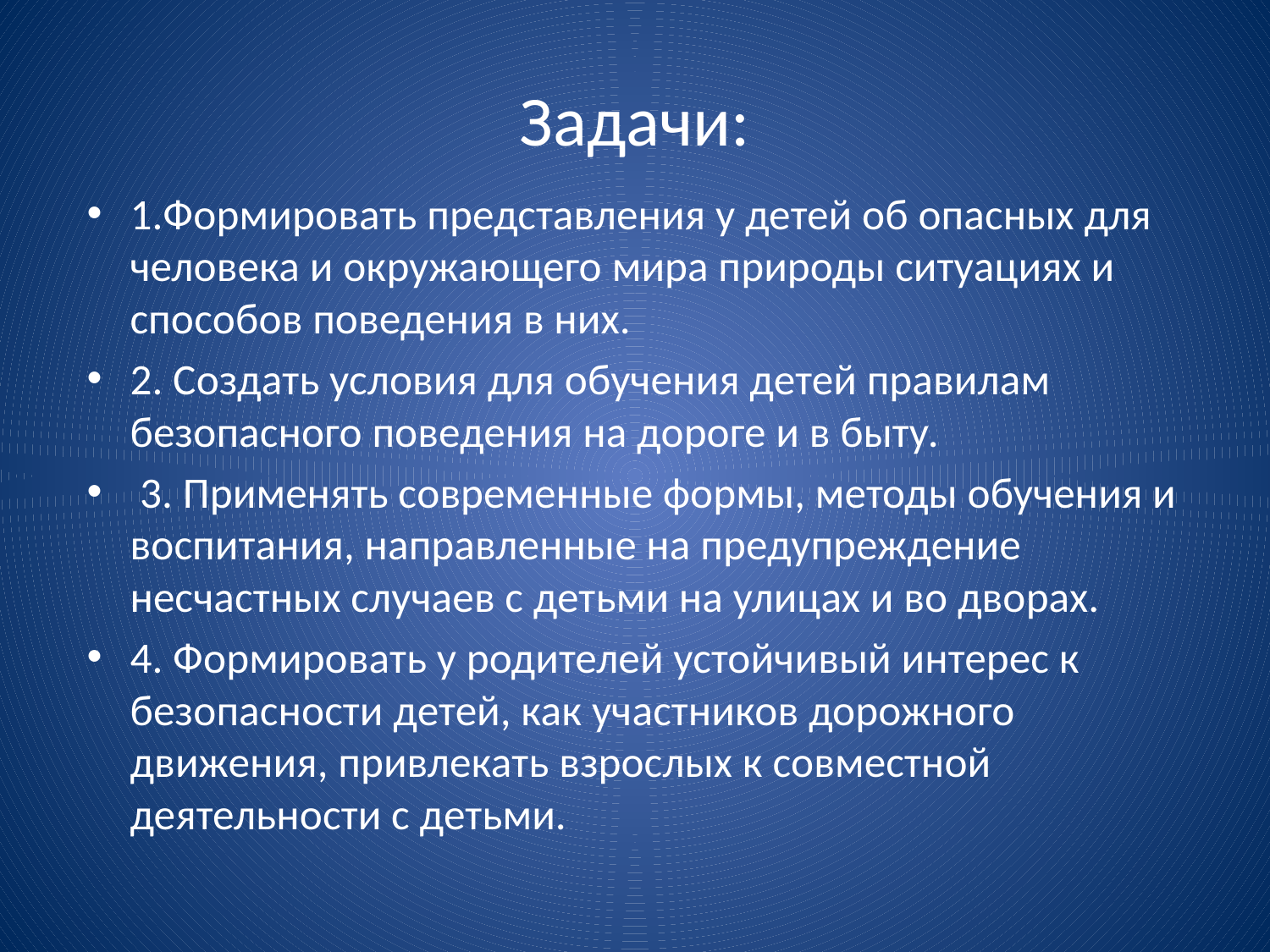

# Задачи:
1.Формировать представления у детей об опасных для человека и окружающего мира природы ситуациях и способов поведения в них.
2. Создать условия для обучения детей правилам безопасного поведения на дороге и в быту.
 3. Применять современные формы, методы обучения и воспитания, направленные на предупреждение несчастных случаев с детьми на улицах и во дворах.
4. Формировать у родителей устойчивый интерес к безопасности детей, как участников дорожного движения, привлекать взрослых к совместной деятельности с детьми.